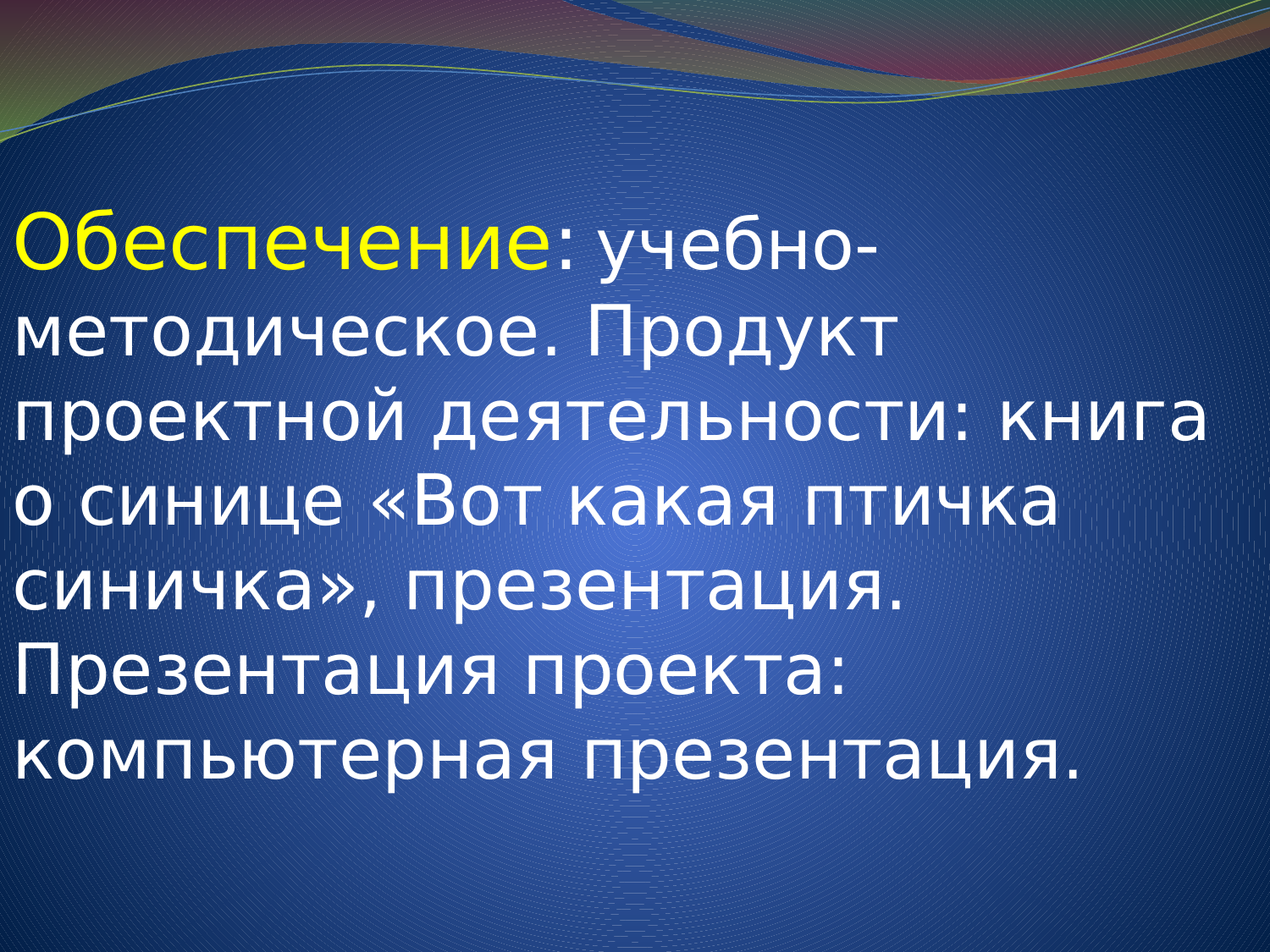

Обеспечение: учебно-методическое. Продукт проектной деятельности: книга о синице «Вот какая птичка синичка», презентация. Презентация проекта: компьютерная презентация.